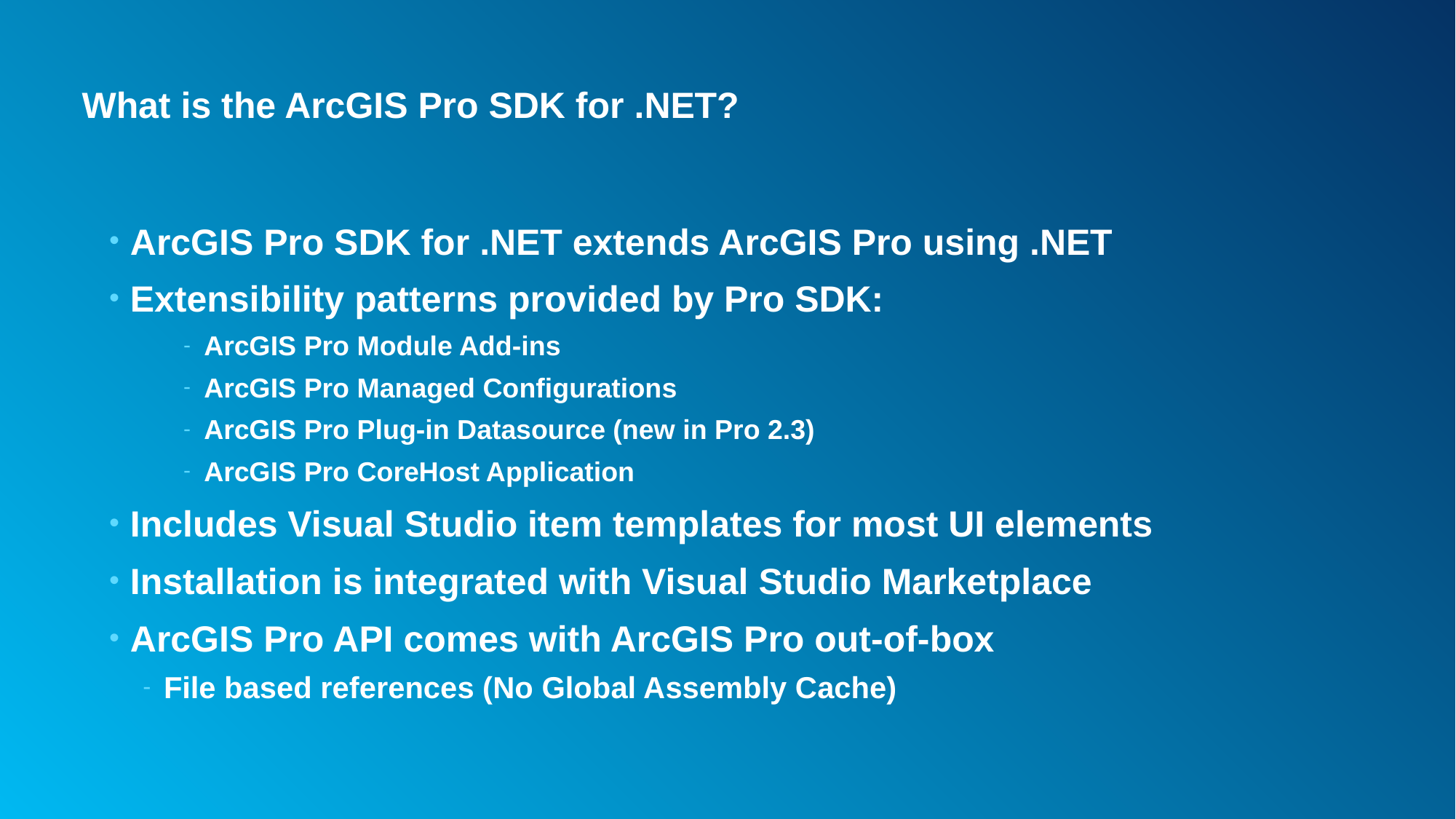

# What is the ArcGIS Pro SDK for .NET?
ArcGIS Pro SDK for .NET extends ArcGIS Pro using .NET
Extensibility patterns provided by Pro SDK:
ArcGIS Pro Module Add-ins
ArcGIS Pro Managed Configurations
ArcGIS Pro Plug-in Datasource (new in Pro 2.3)
ArcGIS Pro CoreHost Application
Includes Visual Studio item templates for most UI elements
Installation is integrated with Visual Studio Marketplace
ArcGIS Pro API comes with ArcGIS Pro out-of-box
File based references (No Global Assembly Cache)